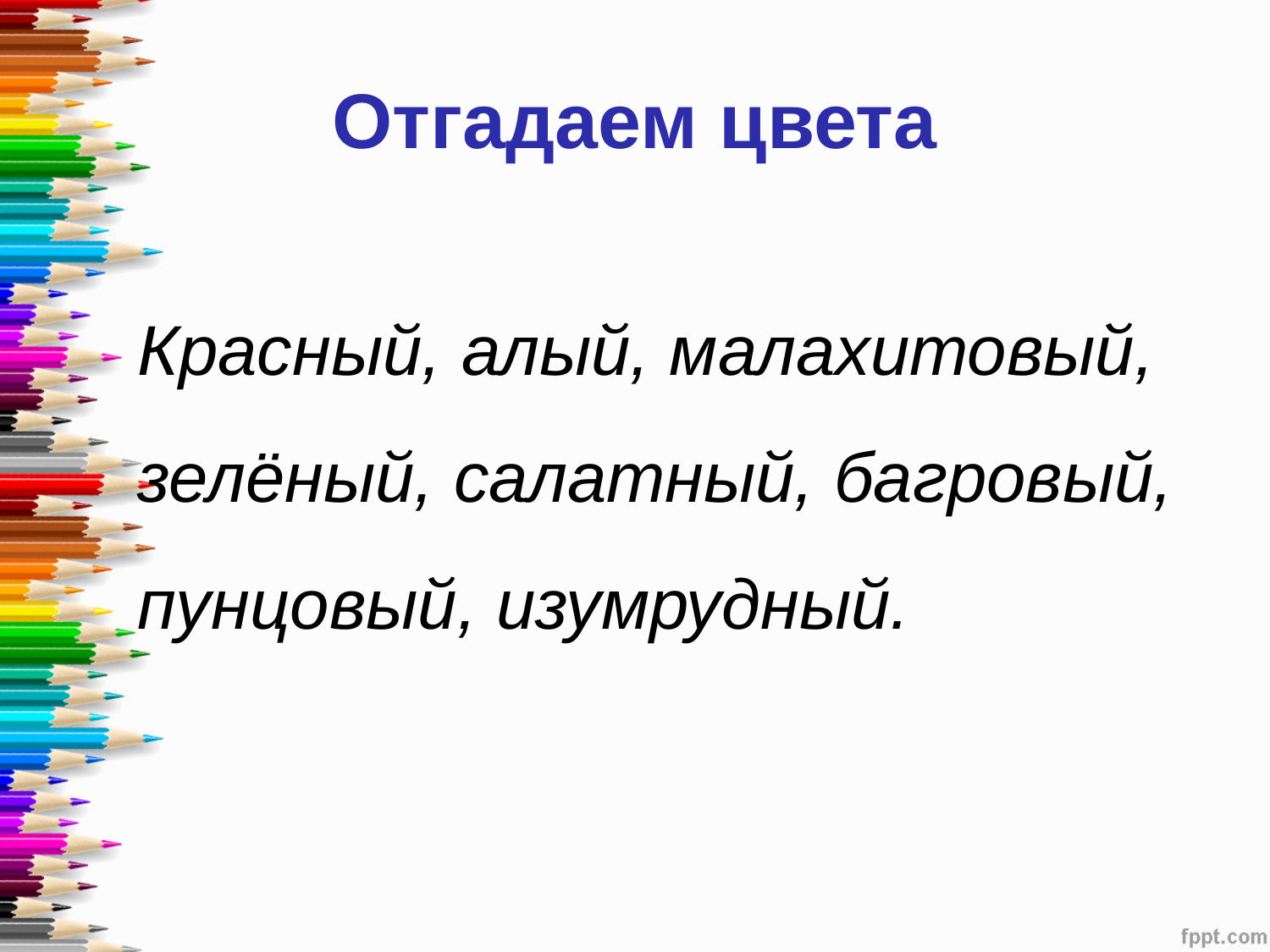

# Отгадаем цвета
Красный, алый, малахитовый, зелёный, салатный, багровый, пунцовый, изумрудный.